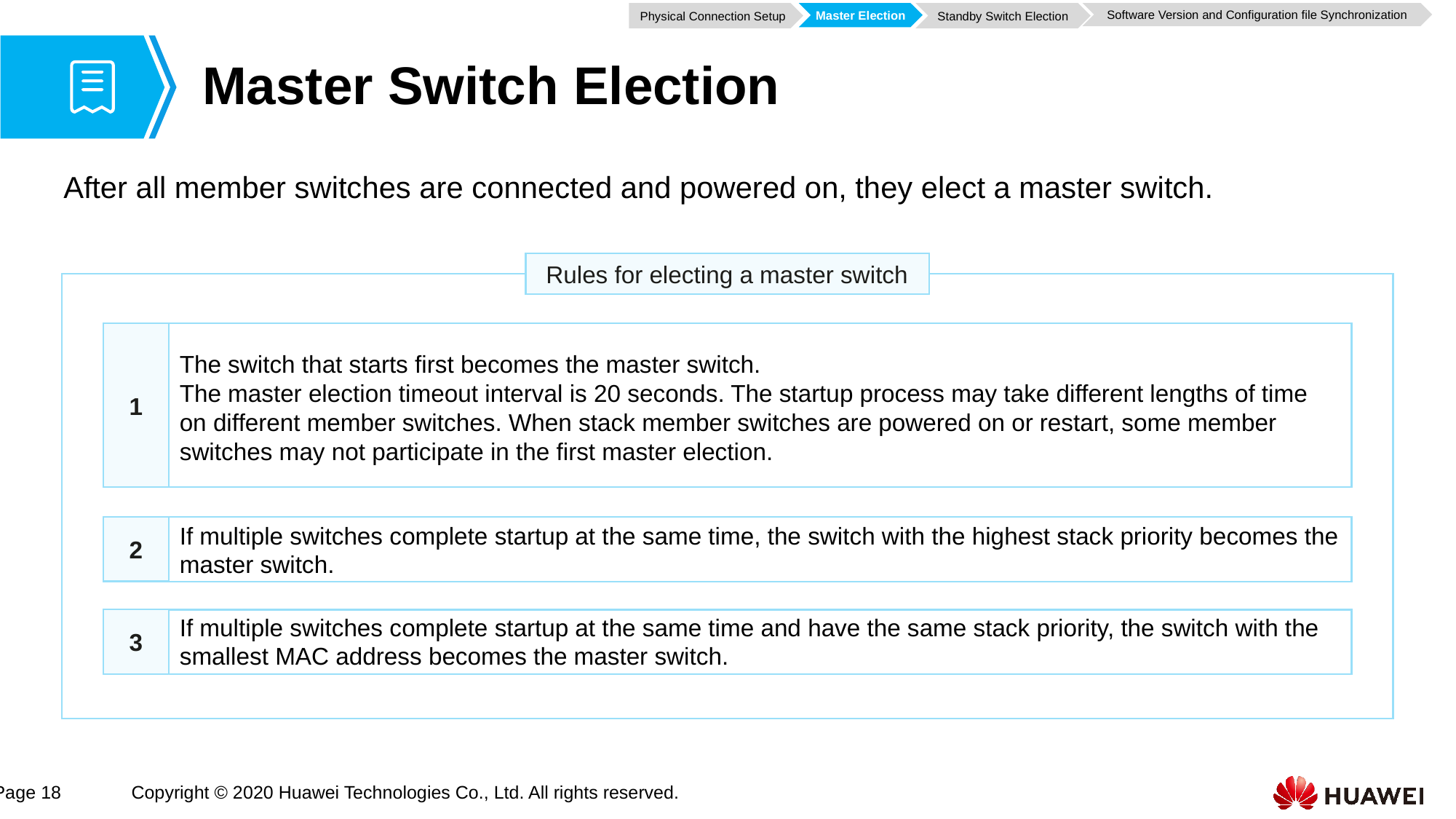

Physical Connection Setup
Standby Switch Election
Master Election
Software Version and Configuration file Synchronization
# Master Switch Election
After all member switches are connected and powered on, they elect a master switch.

Rules for electing a master switch

1
The switch that starts first becomes the master switch.
The master election timeout interval is 20 seconds. The startup process may take different lengths of time on different member switches. When stack member switches are powered on or restart, some member switches may not participate in the first master election.
If multiple switches complete startup at the same time, the switch with the highest stack priority becomes the master switch.
2

If multiple switches complete startup at the same time and have the same stack priority, the switch with the smallest MAC address becomes the master switch.
3